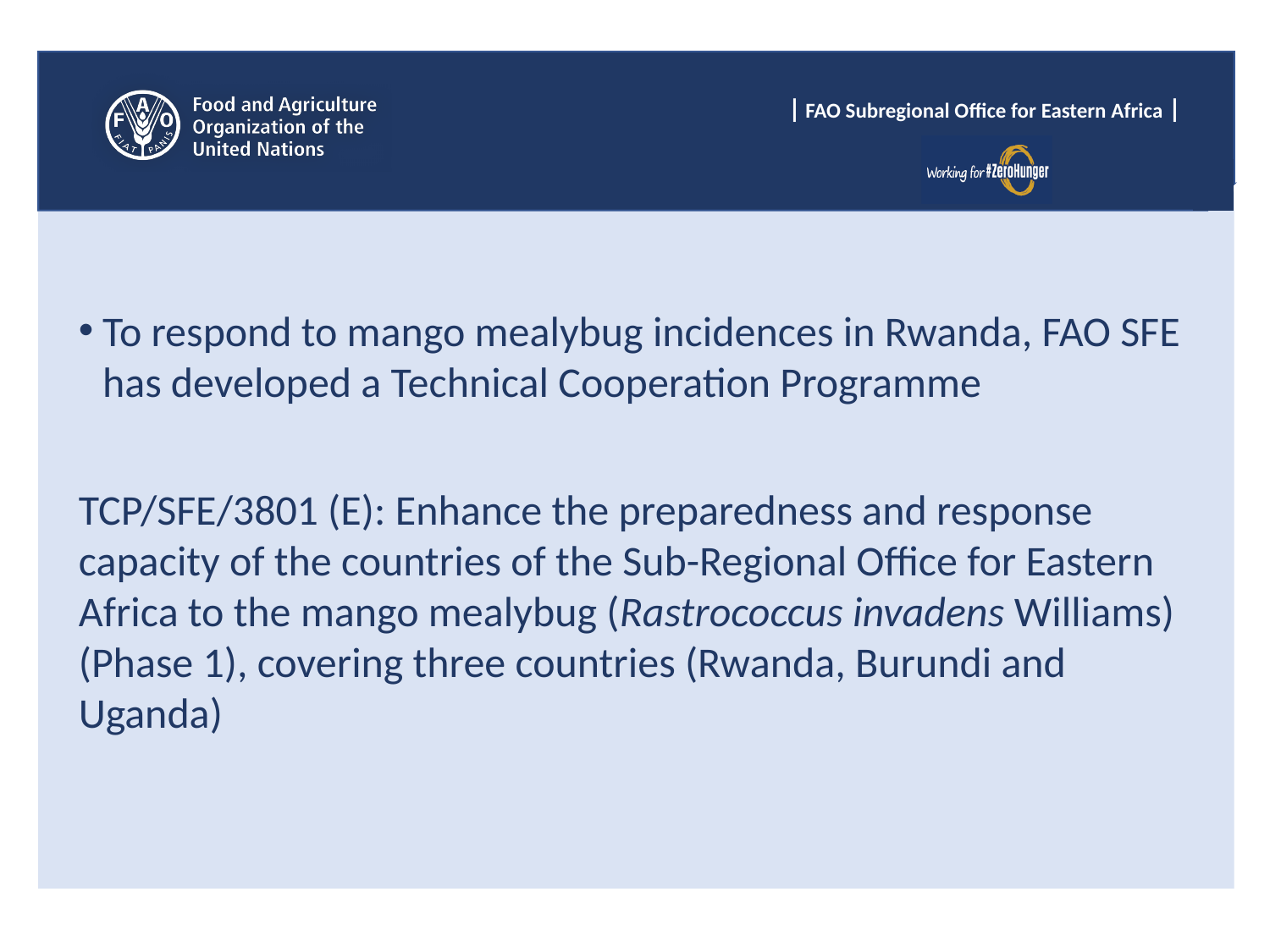

To respond to mango mealybug incidences in Rwanda, FAO SFE has developed a Technical Cooperation Programme

TCP/SFE/3801 (E): Enhance the preparedness and response capacity of the countries of the Sub-Regional Office for Eastern Africa to the mango mealybug (Rastrococcus invadens Williams) (Phase 1), covering three countries (Rwanda, Burundi and Uganda)